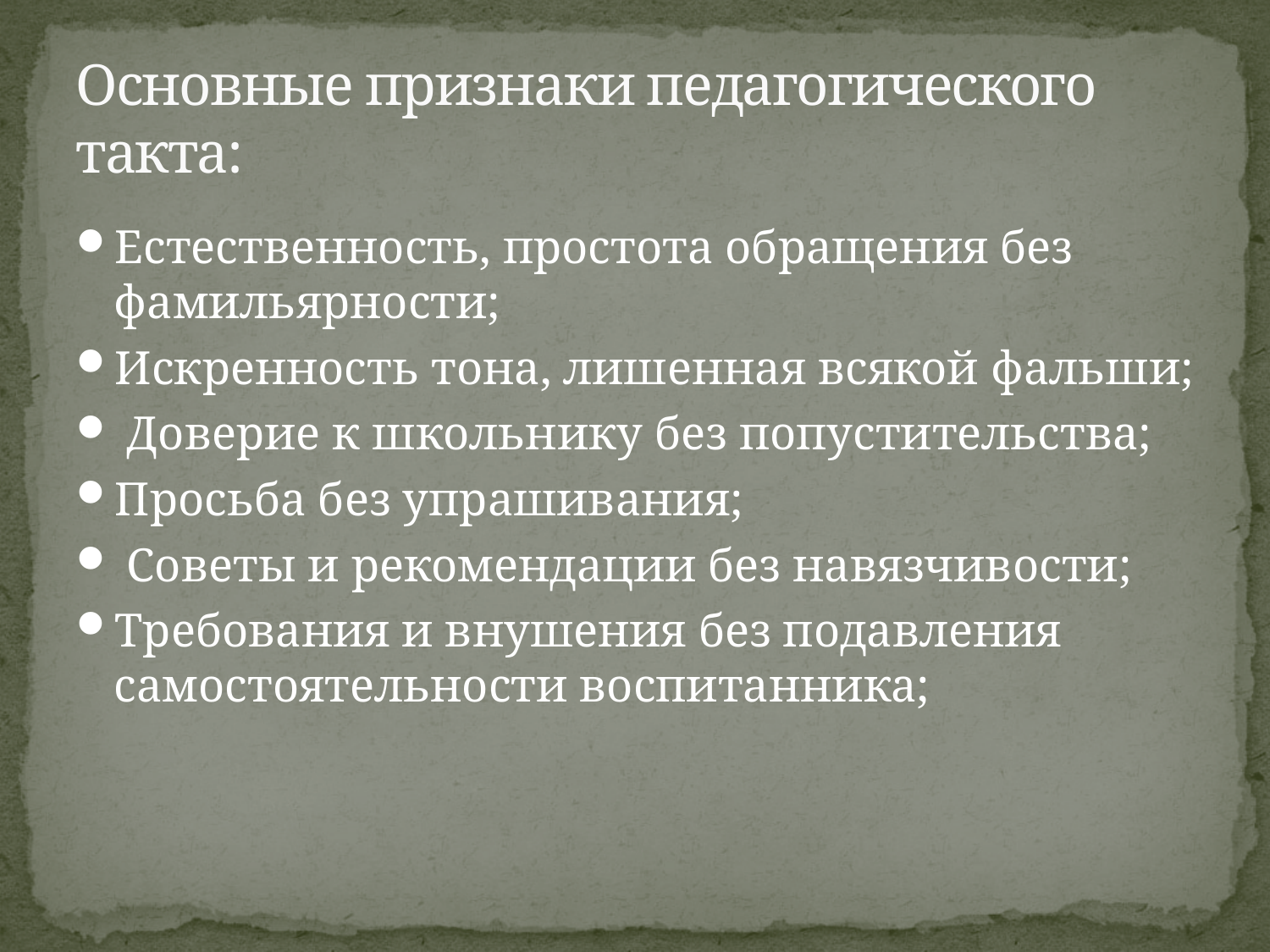

# Основные признаки педагогического такта:
Естественность, простота обращения без фамильярности;
Искренность тона, лишенная всякой фальши;
 Доверие к школьнику без попустительства;
Просьба без упрашивания;
 Советы и рекомендации без навязчивости;
Требования и внушения без подавления самостоятельности воспитанника;